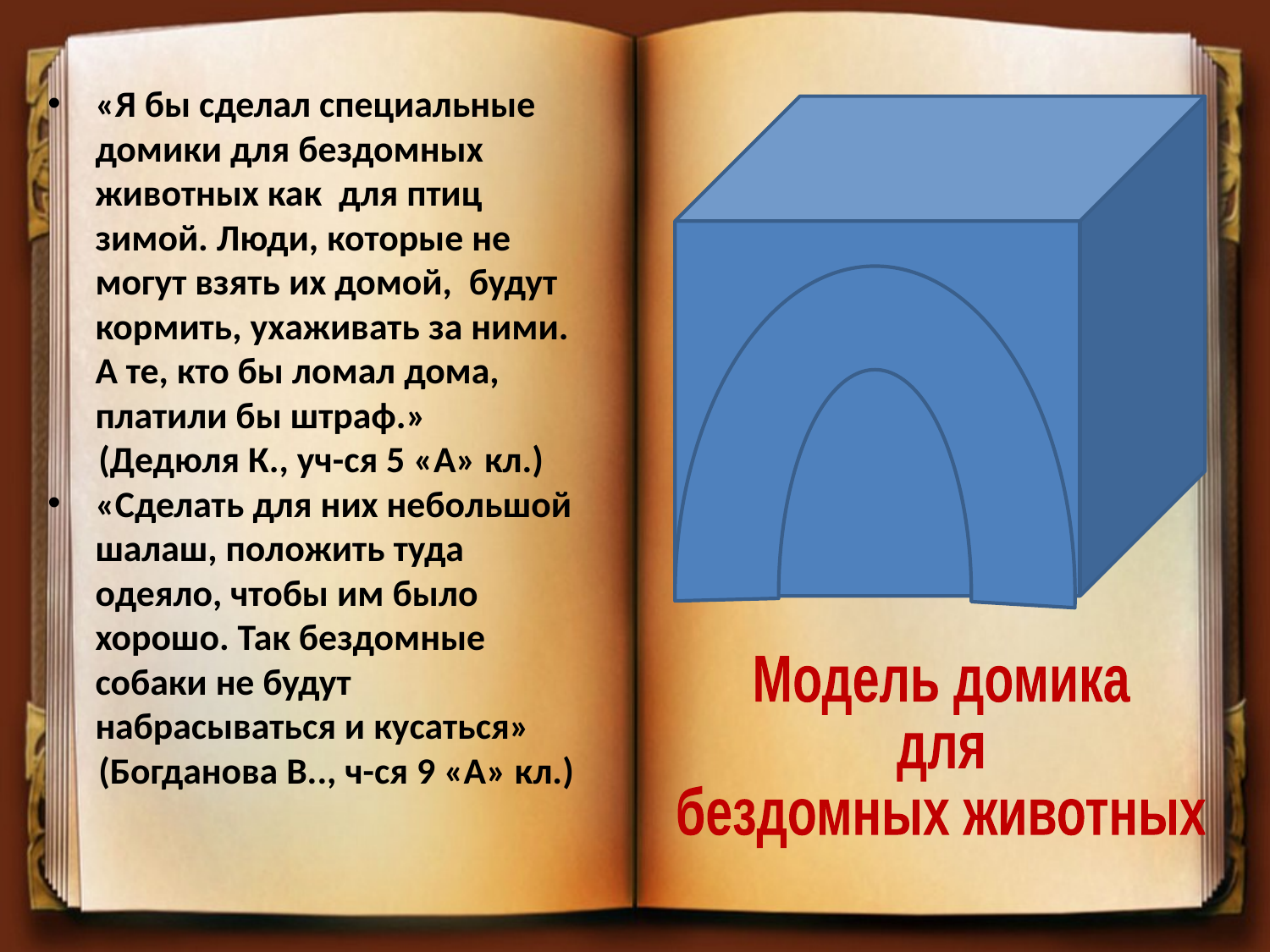

«Я бы сделал специальные  домики для бездомных животных как  для птиц зимой. Люди, которые не могут взять их домой,  будут кормить, ухаживать за ними. А те, кто бы ломал дома, платили бы штраф.»
      (Дедюля К., уч-ся 5 «А» кл.)
«Сделать для них небольшой шалаш, положить туда одеяло, чтобы им было хорошо. Так бездомные собаки не будут набрасываться и кусаться»
      (Богданова В.., ч-ся 9 «А» кл.)

Модель домика
для
бездомных животных